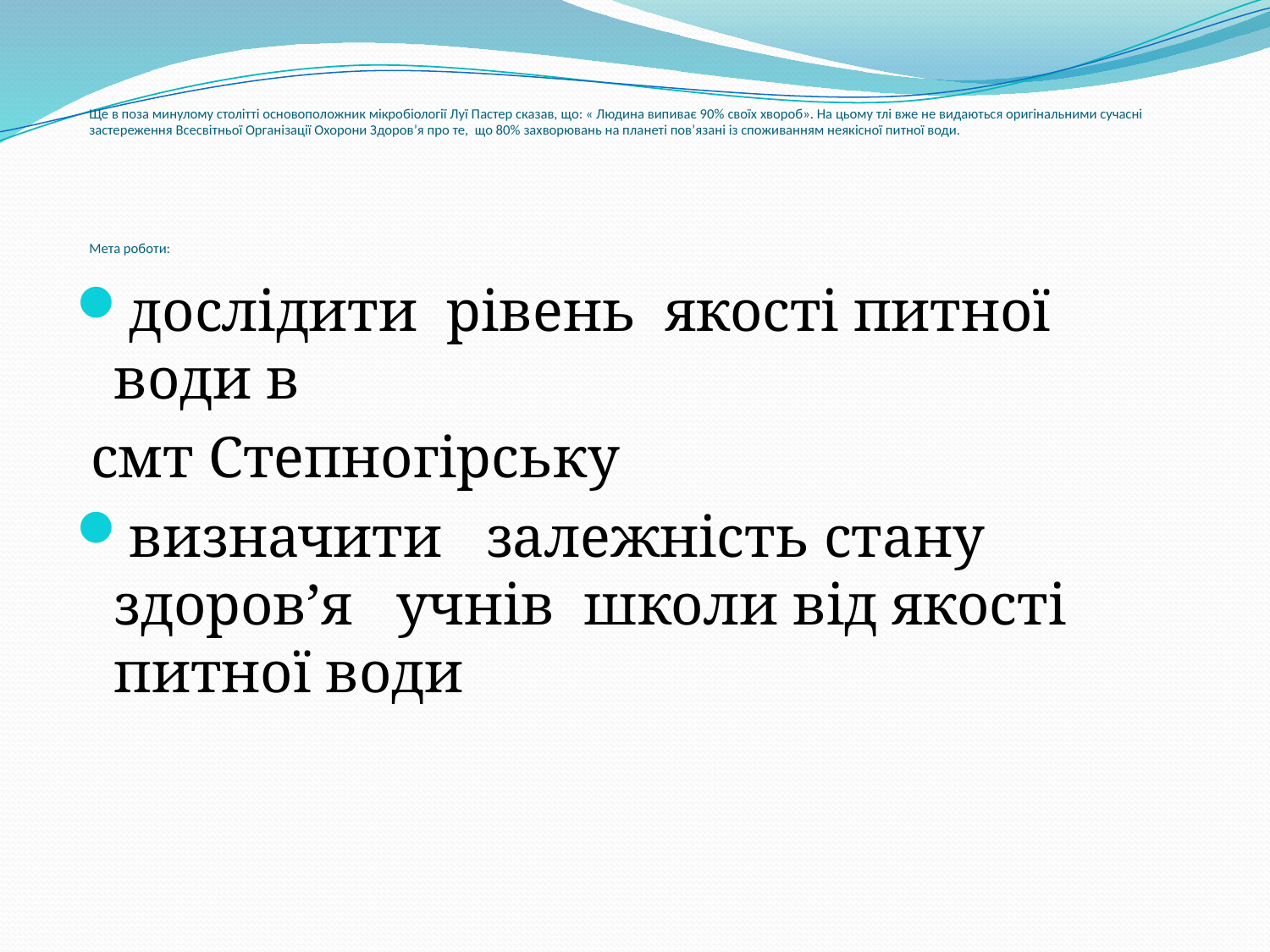

# Ще в поза минулому столітті основоположник мікробіології Луї Пастер сказав, що: « Людина випиває 90% своїх хвороб». На цьому тлі вже не видаються оригінальними сучасні застереження Всесвітньої Організації Охорони Здоров’я про те,  що 80% захворювань на планеті пов’язані із споживанням неякісної питної води. Мета роботи:
дослідити  рівень  якості питної води в
 смт Степногірську
визначити   залежність стану здоров’я   учнів  школи від якості питної води